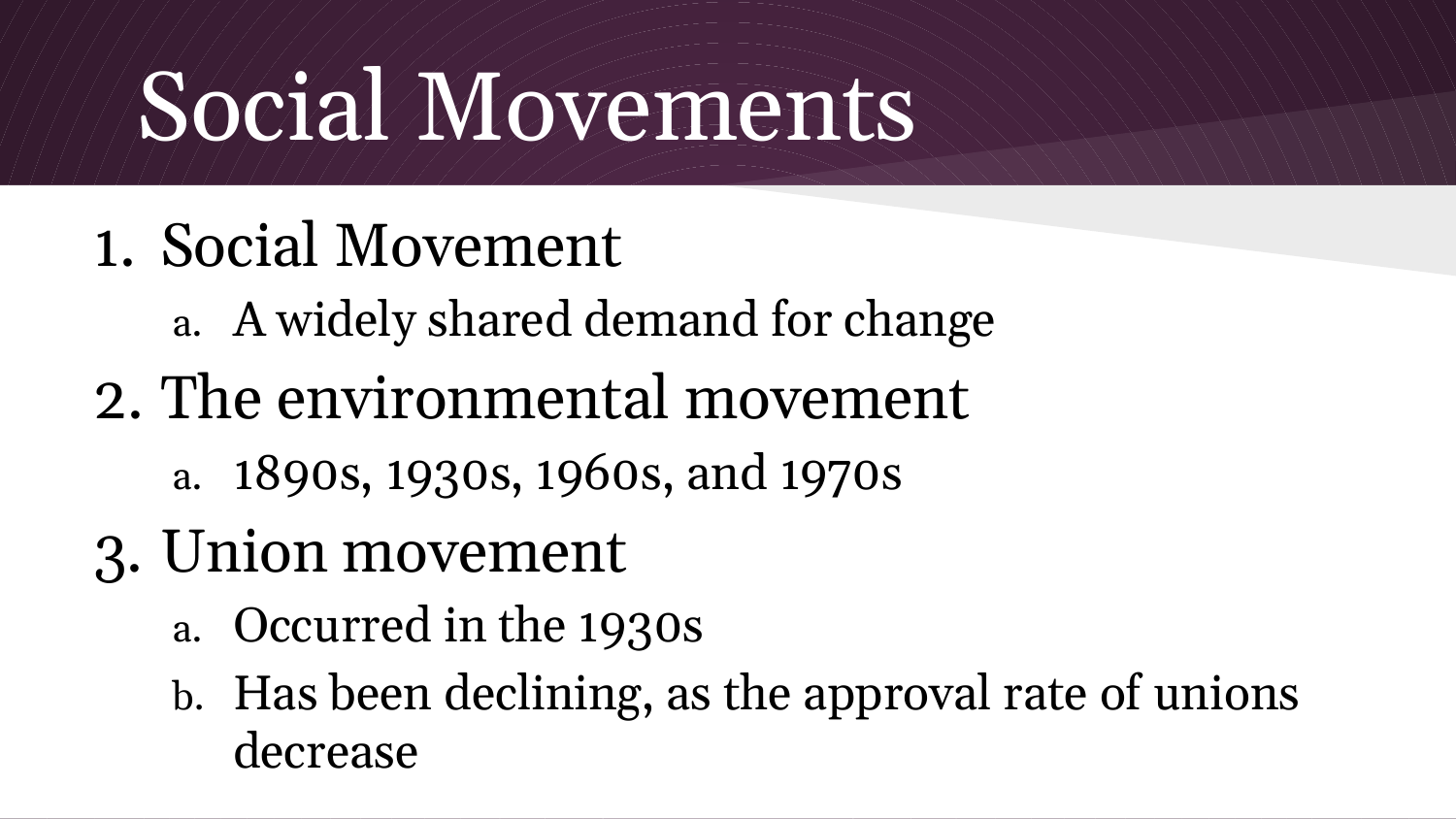

# Social Movements
Social Movement
A widely shared demand for change
The environmental movement
1890s, 1930s, 1960s, and 1970s
Union movement
Occurred in the 1930s
Has been declining, as the approval rate of unions decrease